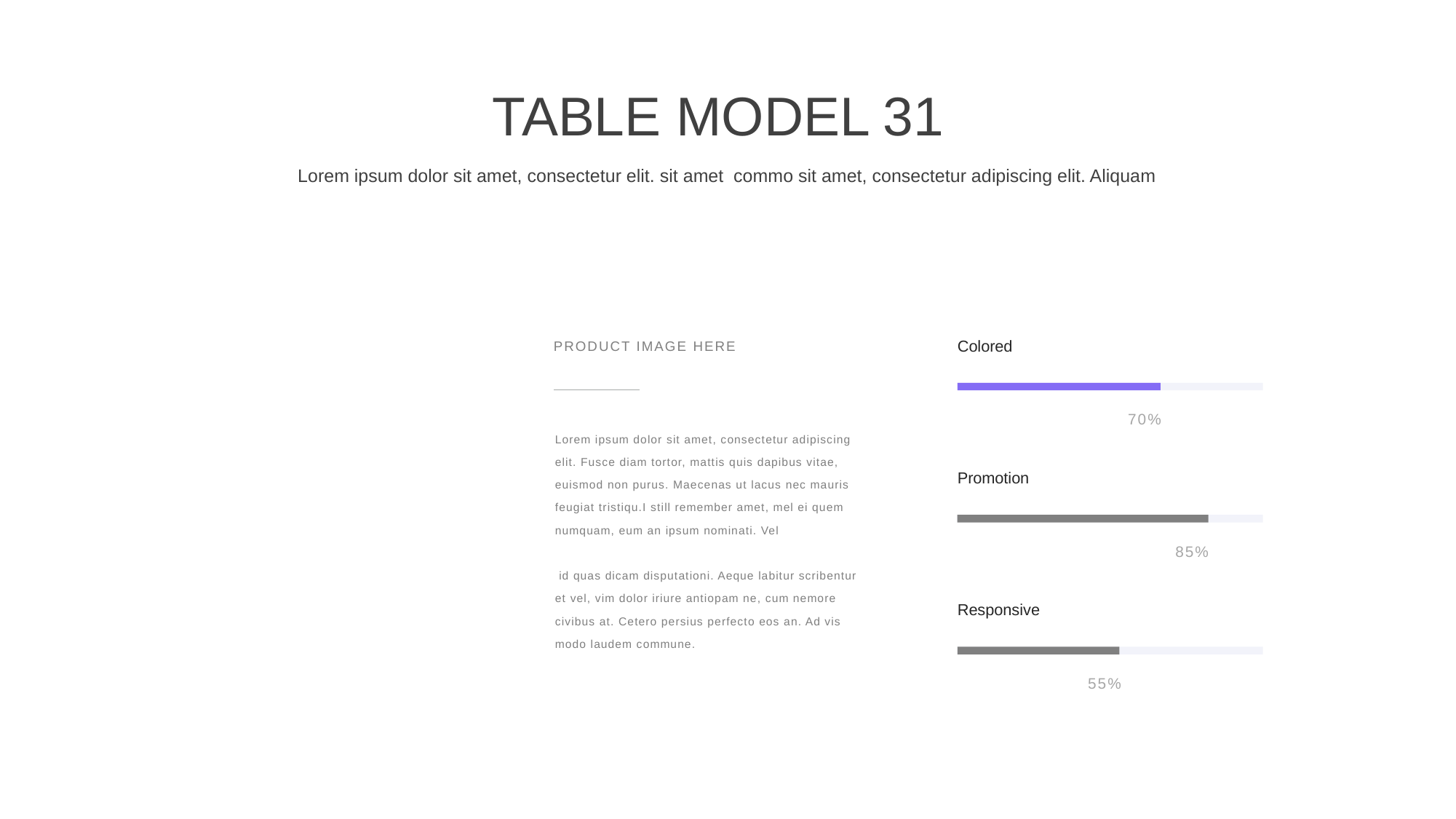

TABLE MODEL 31
Lorem ipsum dolor sit amet, consectetur elit. sit amet  commo sit amet, consectetur adipiscing elit. Aliquam

Product Image Here
Colored

70%
Lorem ipsum dolor sit amet, consectetur adipiscing elit. Fusce diam tortor, mattis quis dapibus vitae, euismod non purus. Maecenas ut lacus nec mauris feugiat tristiqu.I still remember amet, mel ei quem numquam, eum an ipsum nominati. Vel

 id quas dicam disputationi. Aeque labitur scribentur et vel, vim dolor iriure antiopam ne, cum nemore civibus at. Cetero persius perfecto eos an. Ad vis modo laudem commune.
Promotion

85%
Responsive

55%